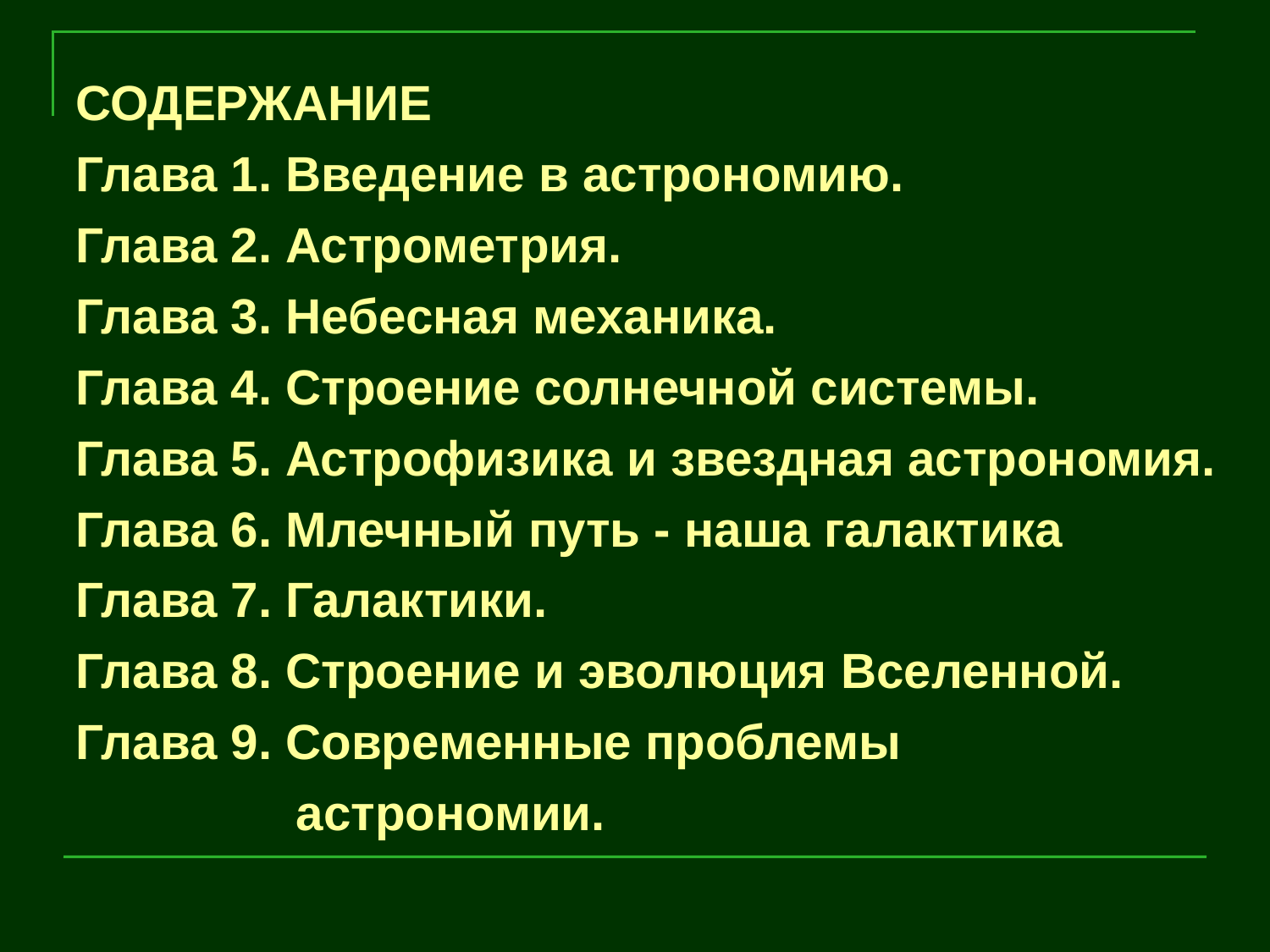

СОДЕРЖАНИЕ 
Глава 1. Введение в астрономию.
Глава 2. Астрометрия.
Глава 3. Небесная механика.
Глава 4. Строение солнечной системы.
Глава 5. Астрофизика и звездная астрономия.
Глава 6. Млечный путь - наша галактика 
Глава 7. Галактики.
Глава 8. Строение и эволюция Вселенной.
Глава 9. Современные проблемы
                астрономии.